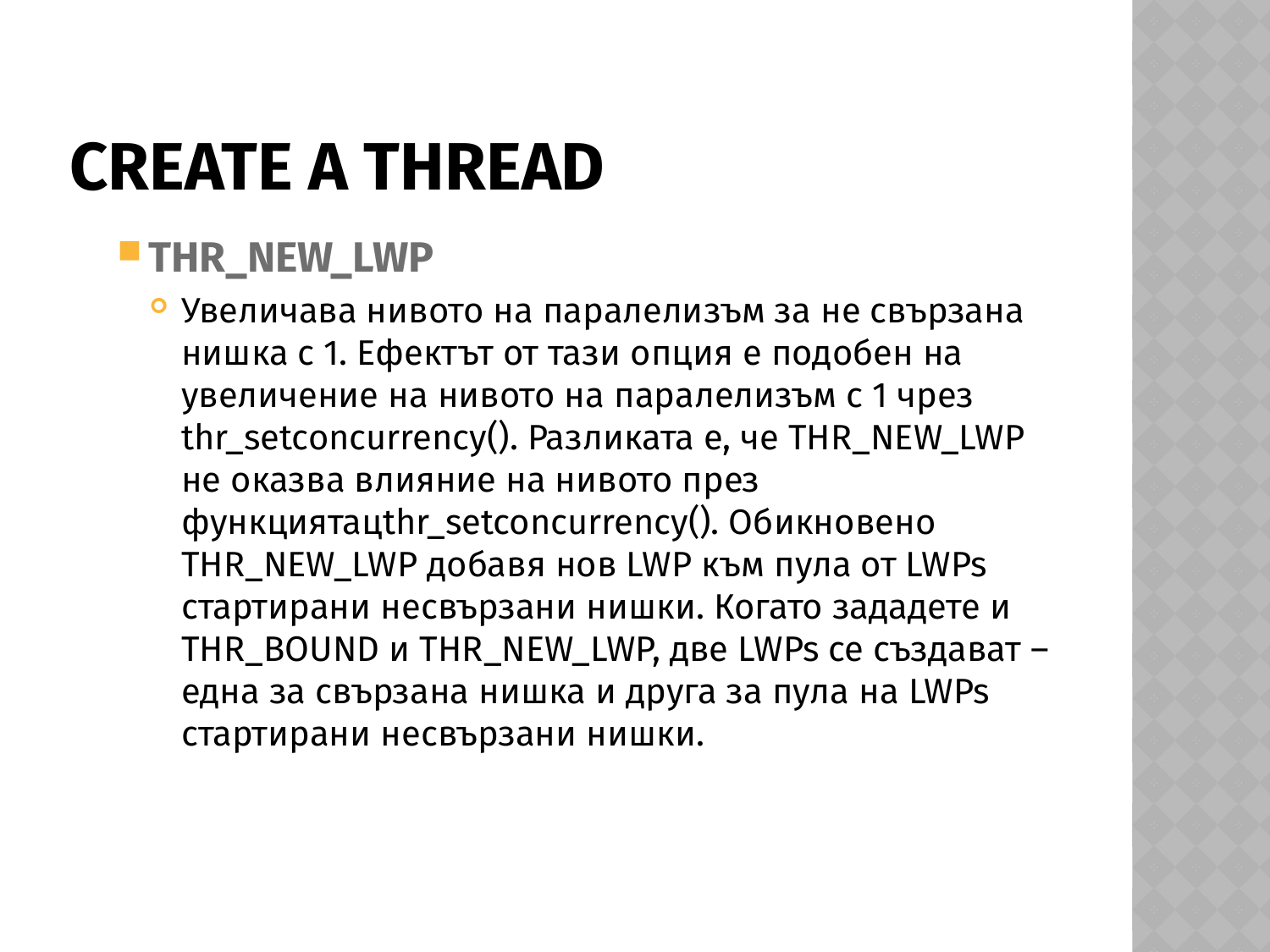

# Create a Thread
THR_NEW_LWP
Увеличава нивото на паралелизъм за не свързана нишка с 1. Ефектът от тази опция е подобен на увеличение на нивото на паралелизъм с 1 чрез thr_setconcurrency(). Разликата е, че THR_NEW_LWP не оказва влияние на нивото през функциятацthr_setconcurrency(). Обикновено THR_NEW_LWP добавя нов LWP към пула от LWPs стартирани несвързани нишки. Когато зададете и THR_BOUND и THR_NEW_LWP, две LWPs се създават – една за свързана нишка и друга за пула на LWPs стартирани несвързани нишки.